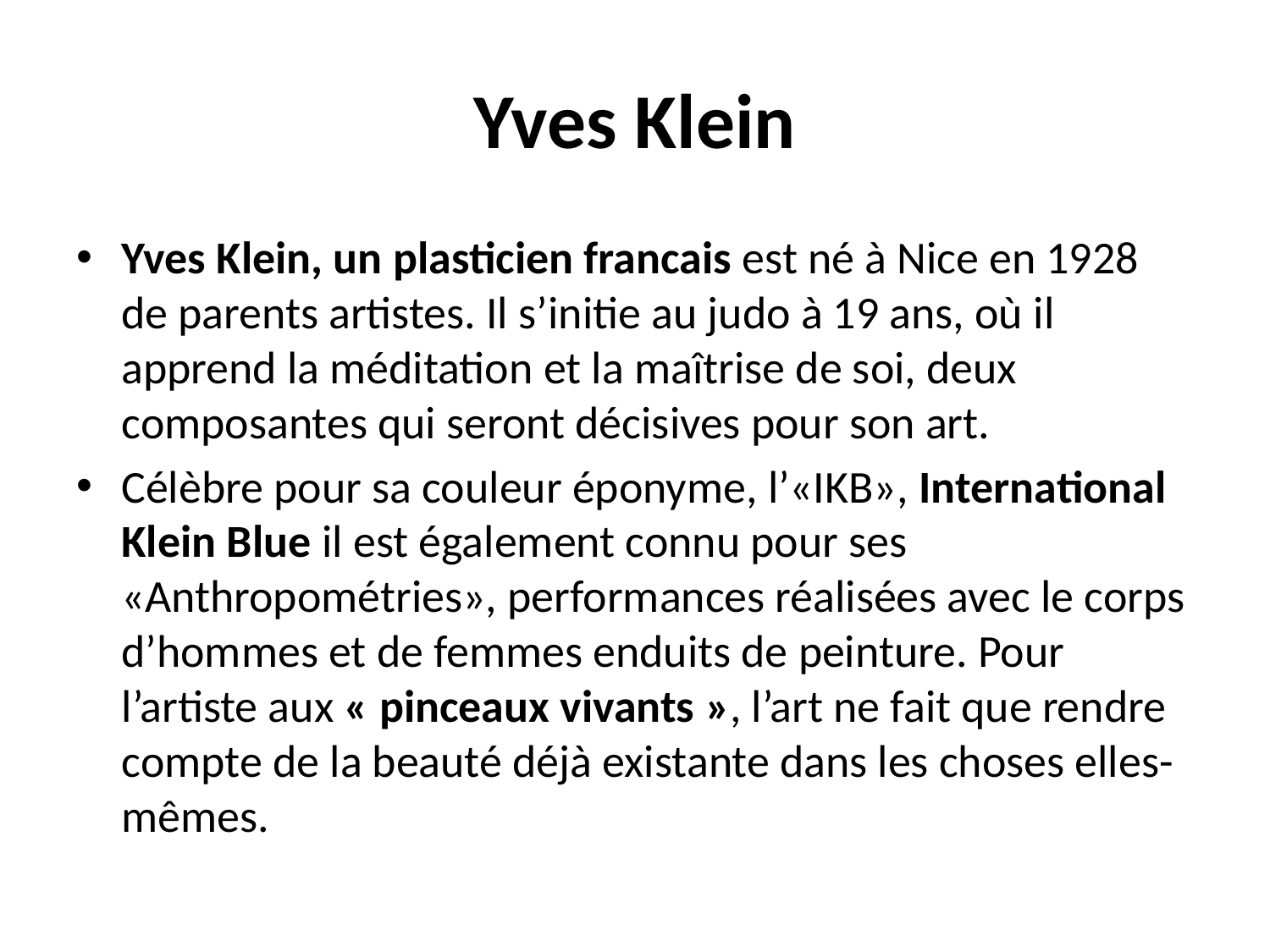

# Yves Klein
Yves Klein, un plasticien francais est né à Nice en 1928 de parents artistes. Il s’initie au judo à 19 ans, où il apprend la méditation et la maîtrise de soi, deux composantes qui seront décisives pour son art.
Célèbre pour sa couleur éponyme, l’«IKB», International Klein Blue il est également connu pour ses «Anthropométries», performances réalisées avec le corps d’hommes et de femmes enduits de peinture. Pour l’artiste aux « pinceaux vivants », l’art ne fait que rendre compte de la beauté déjà existante dans les choses elles-mêmes.